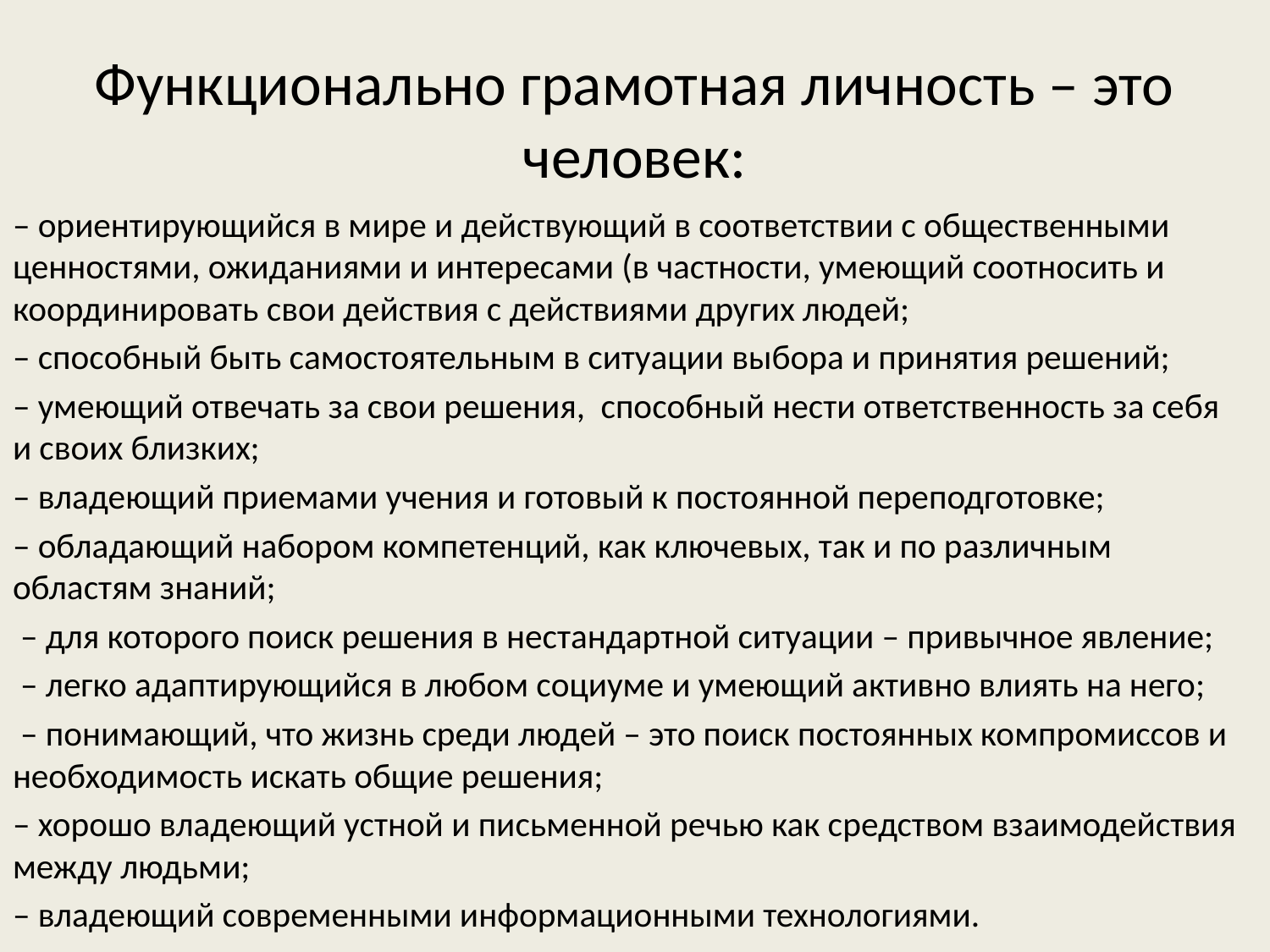

# Функционально грамотная личность – это человек:
– ориентирующийся в мире и действующий в соответствии с общественными ценностями, ожиданиями и интересами (в частности, умеющий соотносить и координировать свои действия с действиями других людей;
– способный быть самостоятельным в ситуации выбора и принятия решений;
– умеющий отвечать за свои решения,  способный нести ответственность за себя и своих близких;
– владеющий приемами учения и готовый к постоянной переподготовке;
– обладающий набором компетенций, как ключевых, так и по различным областям знаний;
 – для которого поиск решения в нестандартной ситуации – привычное явление;
 – легко адаптирующийся в любом социуме и умеющий активно влиять на него;
 – понимающий, что жизнь среди людей – это поиск постоянных компромиссов и необходимость искать общие решения;
– хорошо владеющий устной и письменной речью как средством взаимодействия между людьми;
– владеющий современными информационными технологиями.